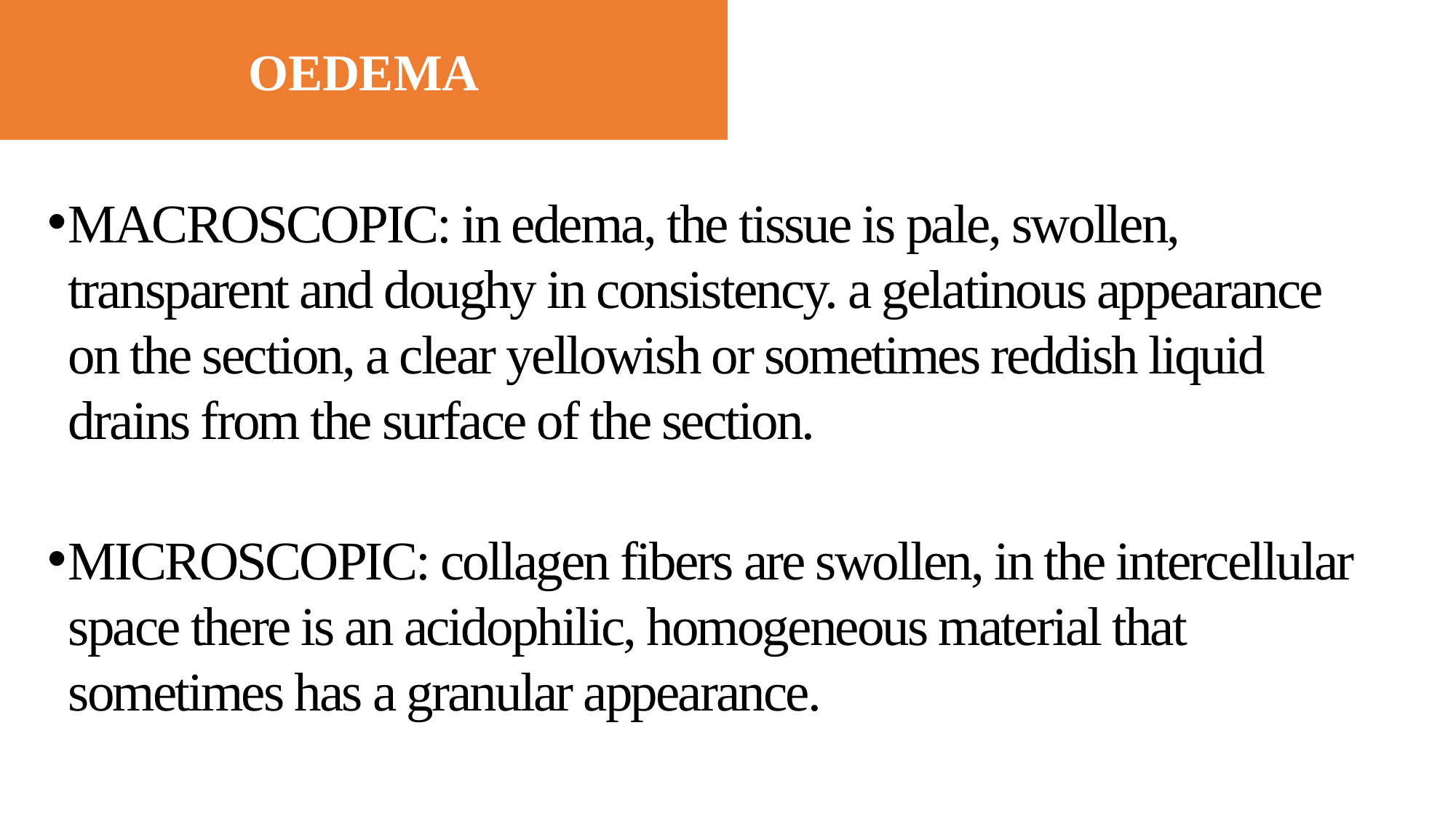

OEDEMA
MACROSCOPIC: in edema, the tissue is pale, swollen, transparent and doughy in consistency. a gelatinous appearance on the section, a clear yellowish or sometimes reddish liquid drains from the surface of the section.

MICROSCOPIC: collagen fibers are swollen, in the intercellular space there is an acidophilic, homogeneous material that sometimes has a granular appearance.